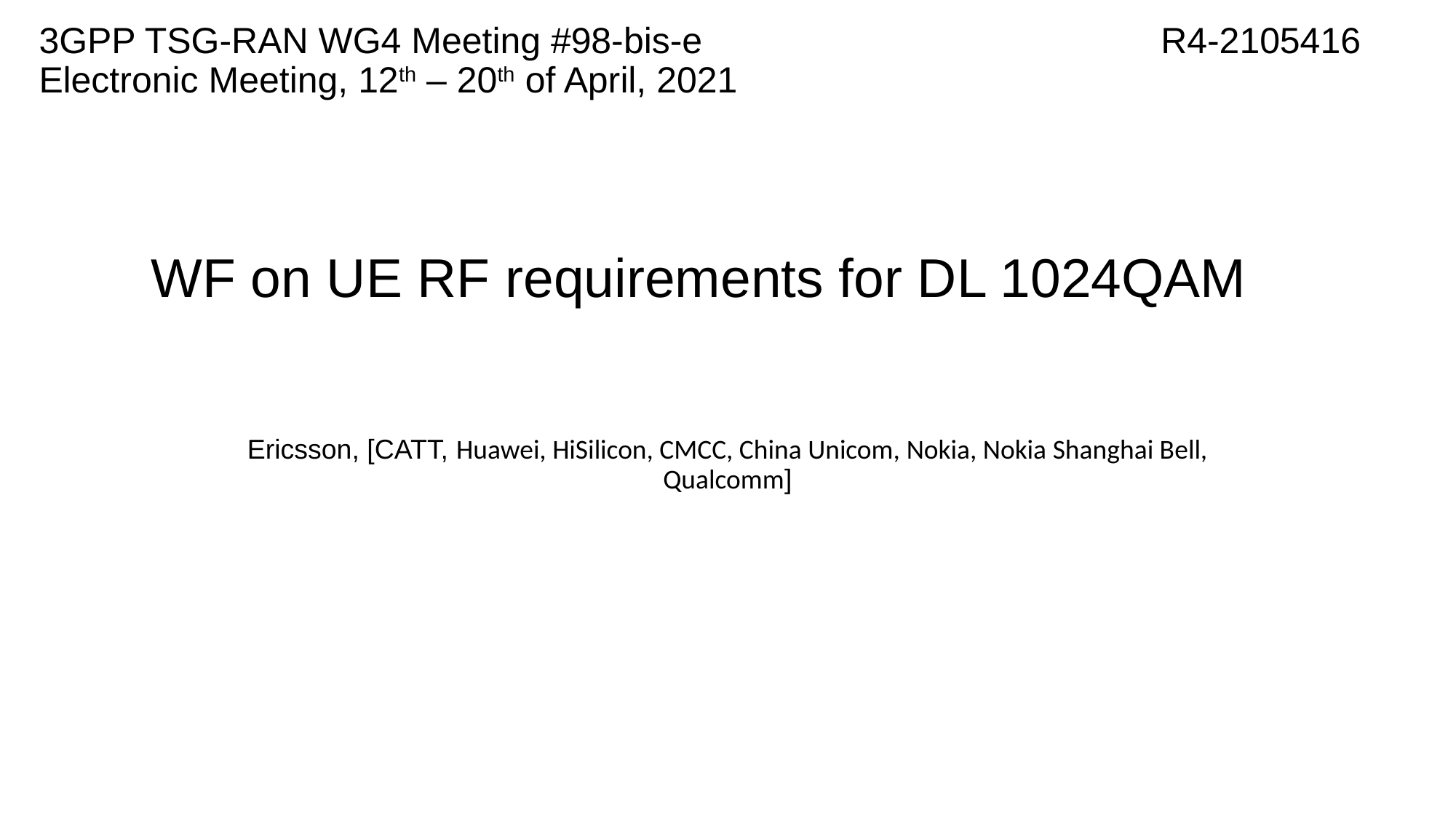

3GPP TSG-RAN WG4 Meeting #98-bis-e				   R4-2105416 Electronic Meeting, 12th – 20th of April, 2021
# WF on UE RF requirements for DL 1024QAM
Ericsson, [CATT, Huawei, HiSilicon, CMCC, China Unicom, Nokia, Nokia Shanghai Bell, Qualcomm]